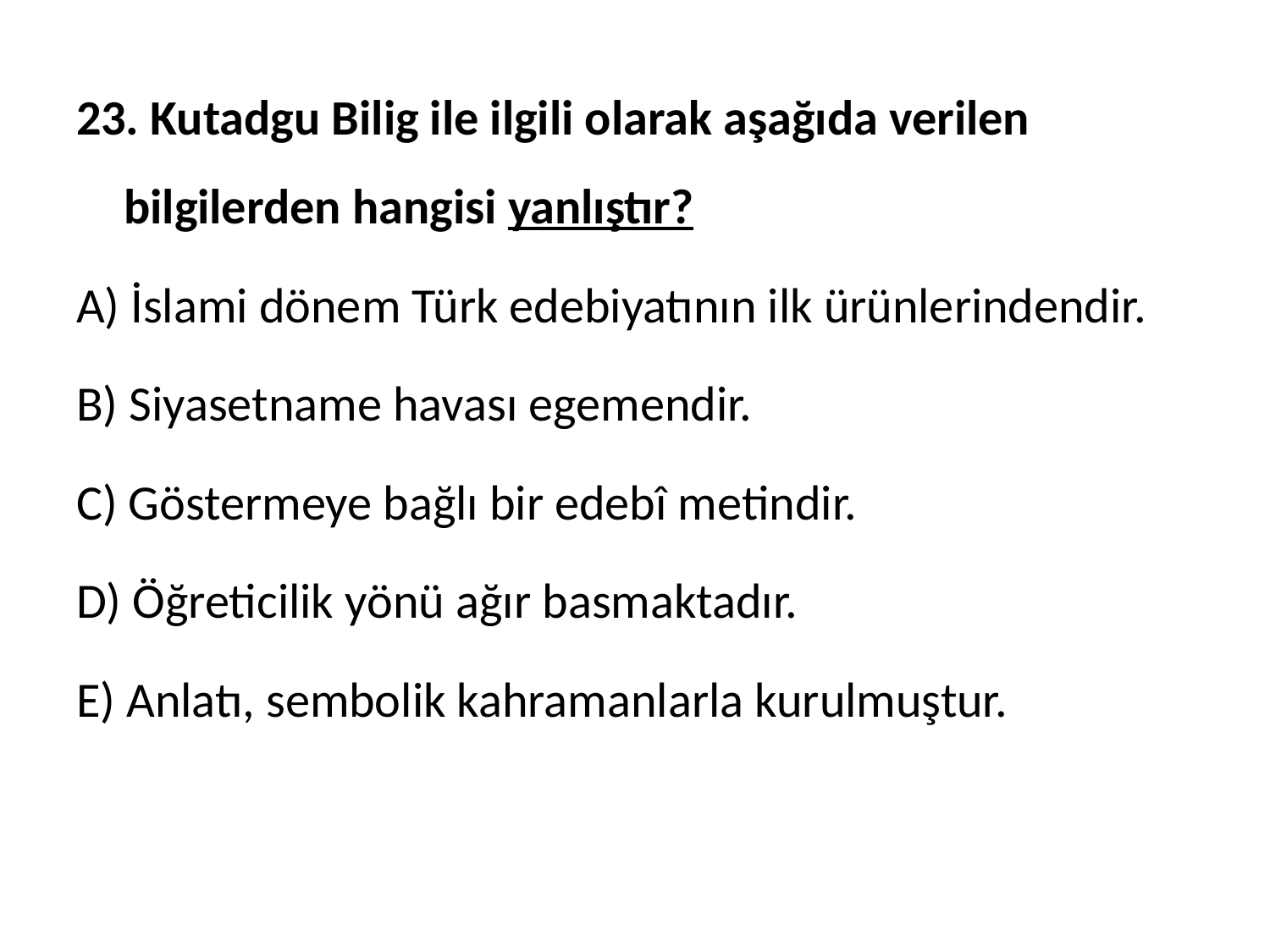

23. Kutadgu Bilig ile ilgili olarak aşağıda verilen bilgilerden hangisi yanlıştır?
A) İslami dönem Türk edebiyatının ilk ürünlerindendir.
B) Siyasetname havası egemendir.
C) Göstermeye bağlı bir edebî metindir.
D) Öğreticilik yönü ağır basmaktadır.
E) Anlatı, sembolik kahramanlarla kurulmuştur.